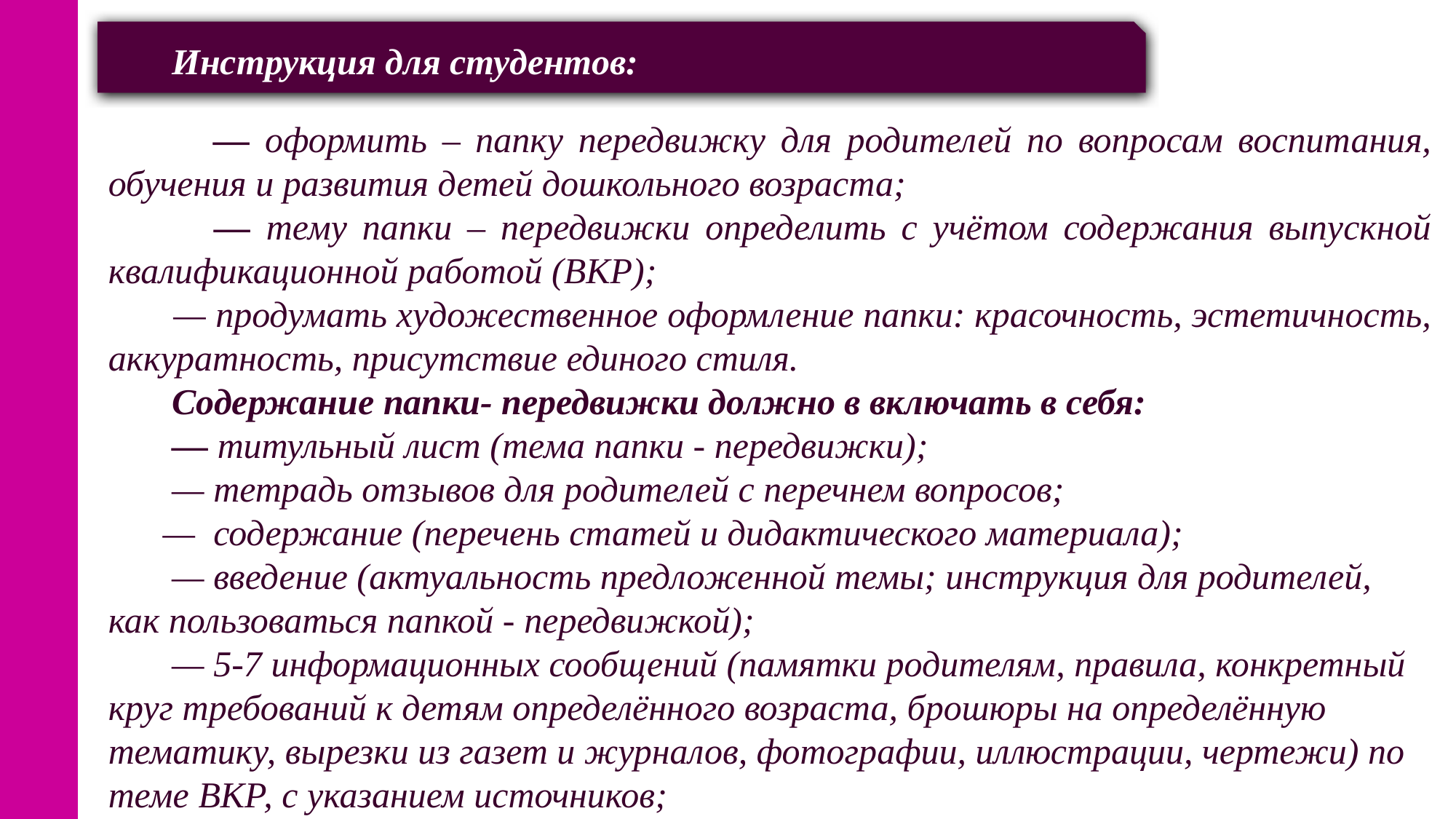

Инструкция для студентов:
       — оформить – папку передвижку для родителей по вопросам воспитания, обучения и развития детей дошкольного возраста;
       — тему папки – передвижки определить с учётом содержания выпускной квалификационной работой (ВКР);
       — продумать худо­жественное оформление папки: красочность, эстетичность, аккуратность, присутствие единого стиля.
       Содержание папки- передвижки должно в включать в себя:
       — титульный лист (тема папки - передвижки);
       — тетрадь отзывов для родителей с перечнем вопросов;
      —  содержание (перечень статей и дидактического материала);
       — введение (актуальность предложенной темы; инструкция для родителей, как пользоваться папкой - передвижкой);
       — 5-7 информационных сообщений (памятки родителям, правила, конкретный круг требований к детям определённого возраста, брошюры на определённую тематику, вырезки из газет и журналов, фотографии, иллюстрации, чертежи) по теме ВКР, с указанием источников;